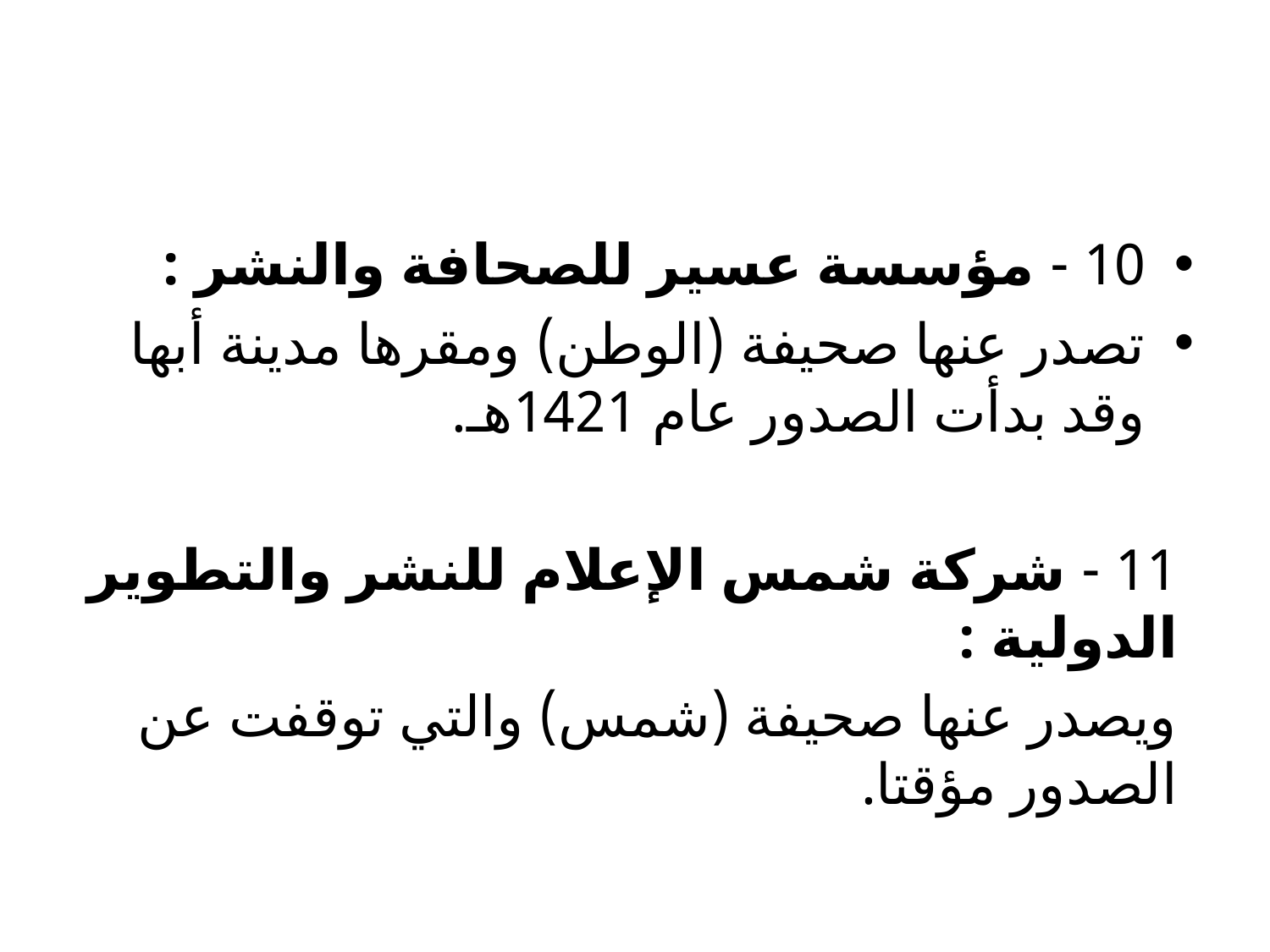

#
10 - مؤسسة عسير للصحافة والنشر :
تصدر عنها صحيفة (الوطن) ومقرها مدينة أبها وقد بدأت الصدور عام 1421هـ.

11 - شركة شمس الإعلام للنشر والتطوير الدولية :
ويصدر عنها صحيفة (شمس) والتي توقفت عن الصدور مؤقتا.